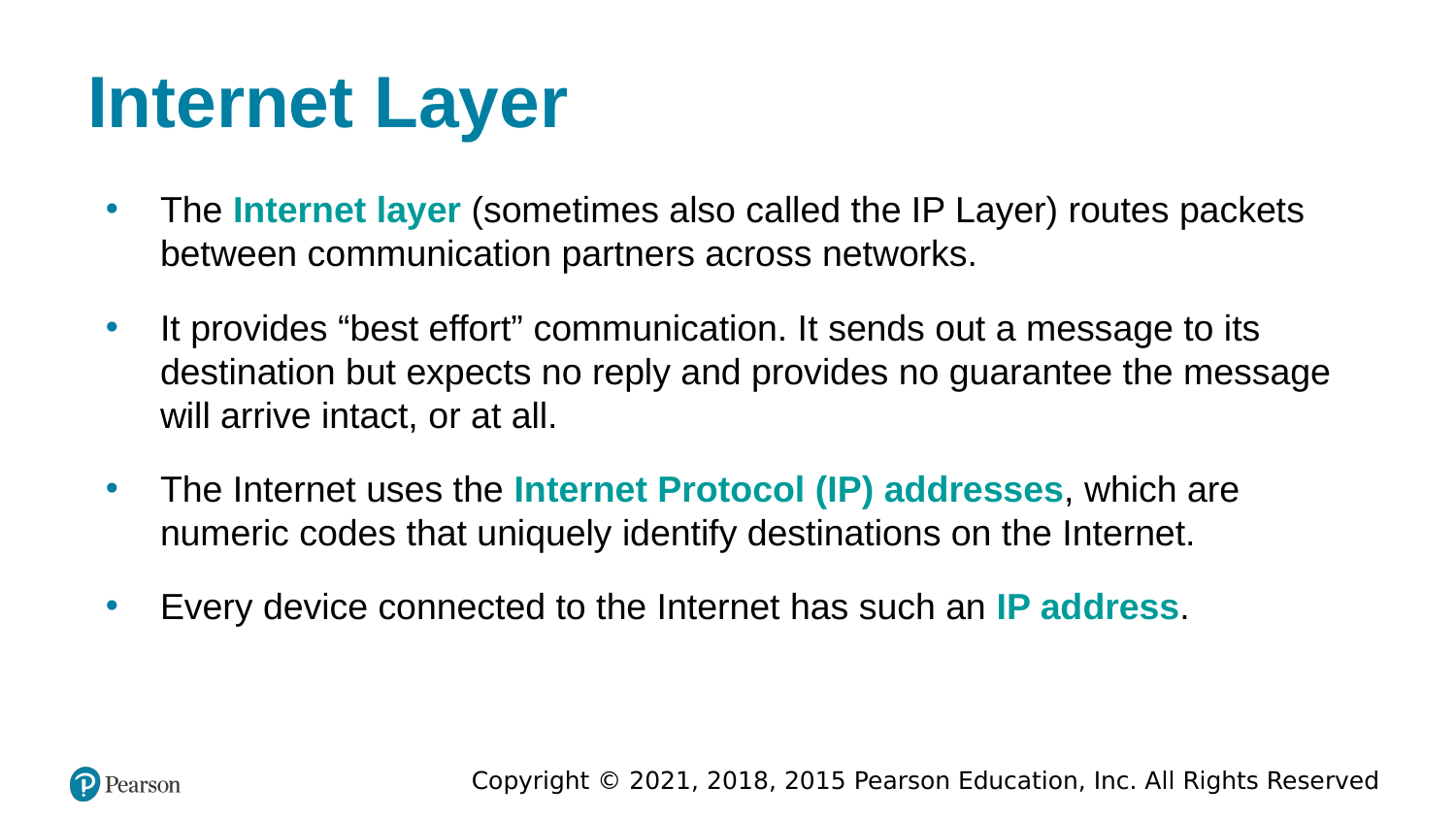

# Internet Layer
The Internet layer (sometimes also called the IP Layer) routes packets between communication partners across networks.
It provides “best effort” communication. It sends out a message to its destination but expects no reply and provides no guarantee the message will arrive intact, or at all.
The Internet uses the Internet Protocol (IP) addresses, which are numeric codes that uniquely identify destinations on the Internet.
Every device connected to the Internet has such an IP address.